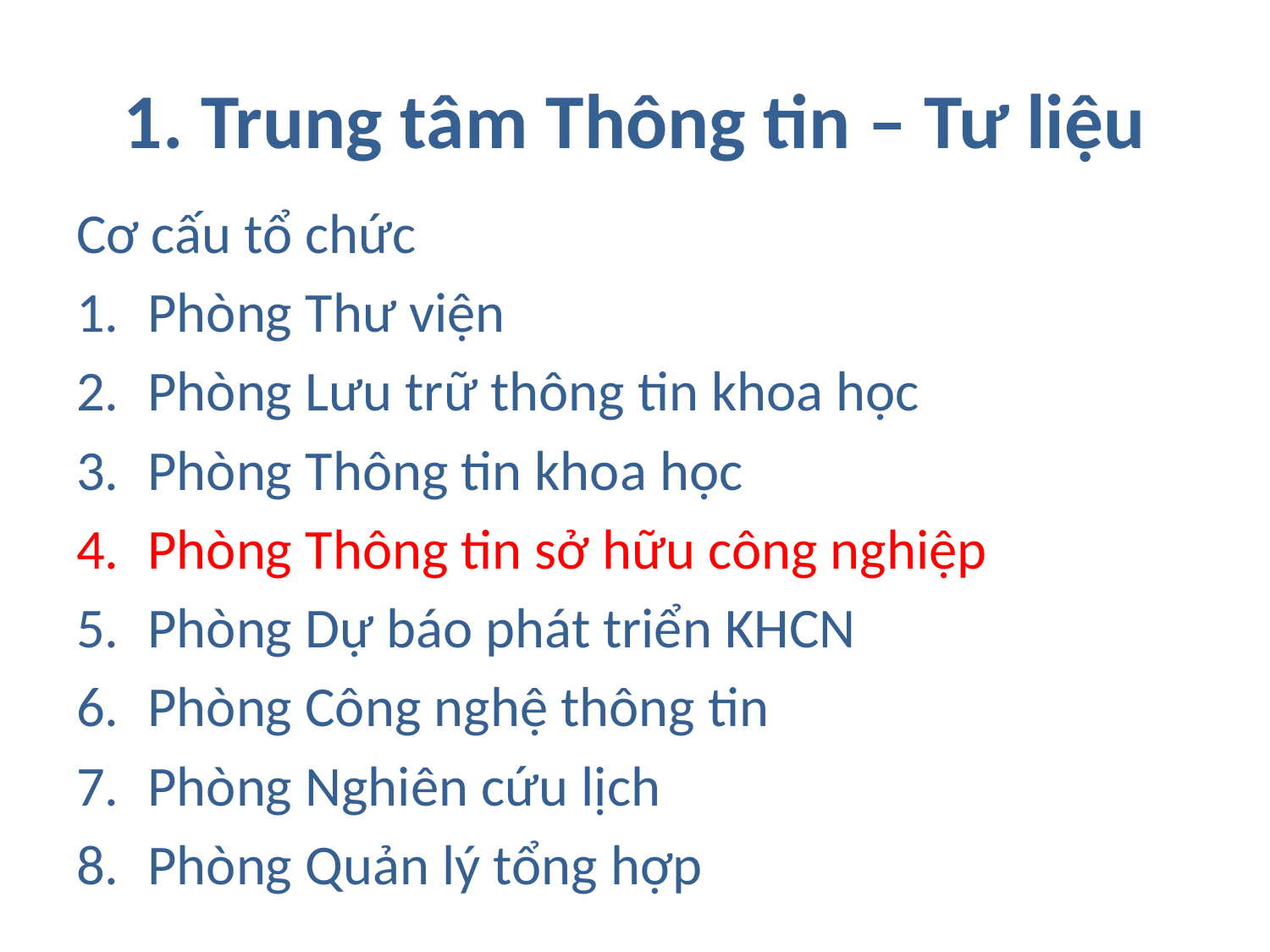

# 1. Trung tâm Thông tin – Tư liệu
Cơ cấu tổ chức
Phòng Thư viện
Phòng Lưu trữ thông tin khoa học
Phòng Thông tin khoa học
Phòng Thông tin sở hữu công nghiệp
Phòng Dự báo phát triển KHCN
Phòng Công nghệ thông tin
Phòng Nghiên cứu lịch
Phòng Quản lý tổng hợp